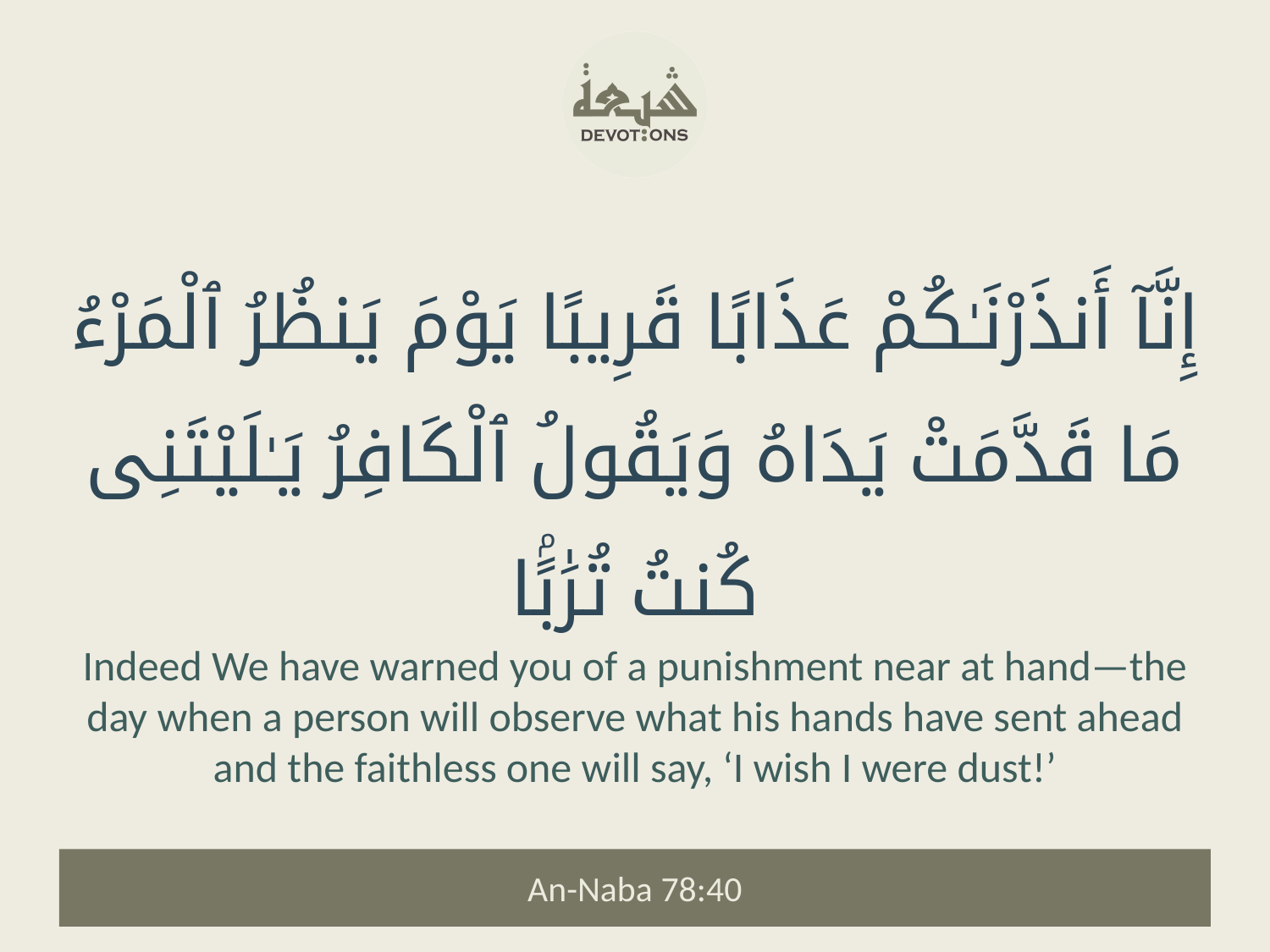

إِنَّآ أَنذَرْنَـٰكُمْ عَذَابًا قَرِيبًا يَوْمَ يَنظُرُ ٱلْمَرْءُ مَا قَدَّمَتْ يَدَاهُ وَيَقُولُ ٱلْكَافِرُ يَـٰلَيْتَنِى كُنتُ تُرَٰبًۢا
Indeed We have warned you of a punishment near at hand—the day when a person will observe what his hands have sent ahead and the faithless one will say, ‘I wish I were dust!’
An-Naba 78:40